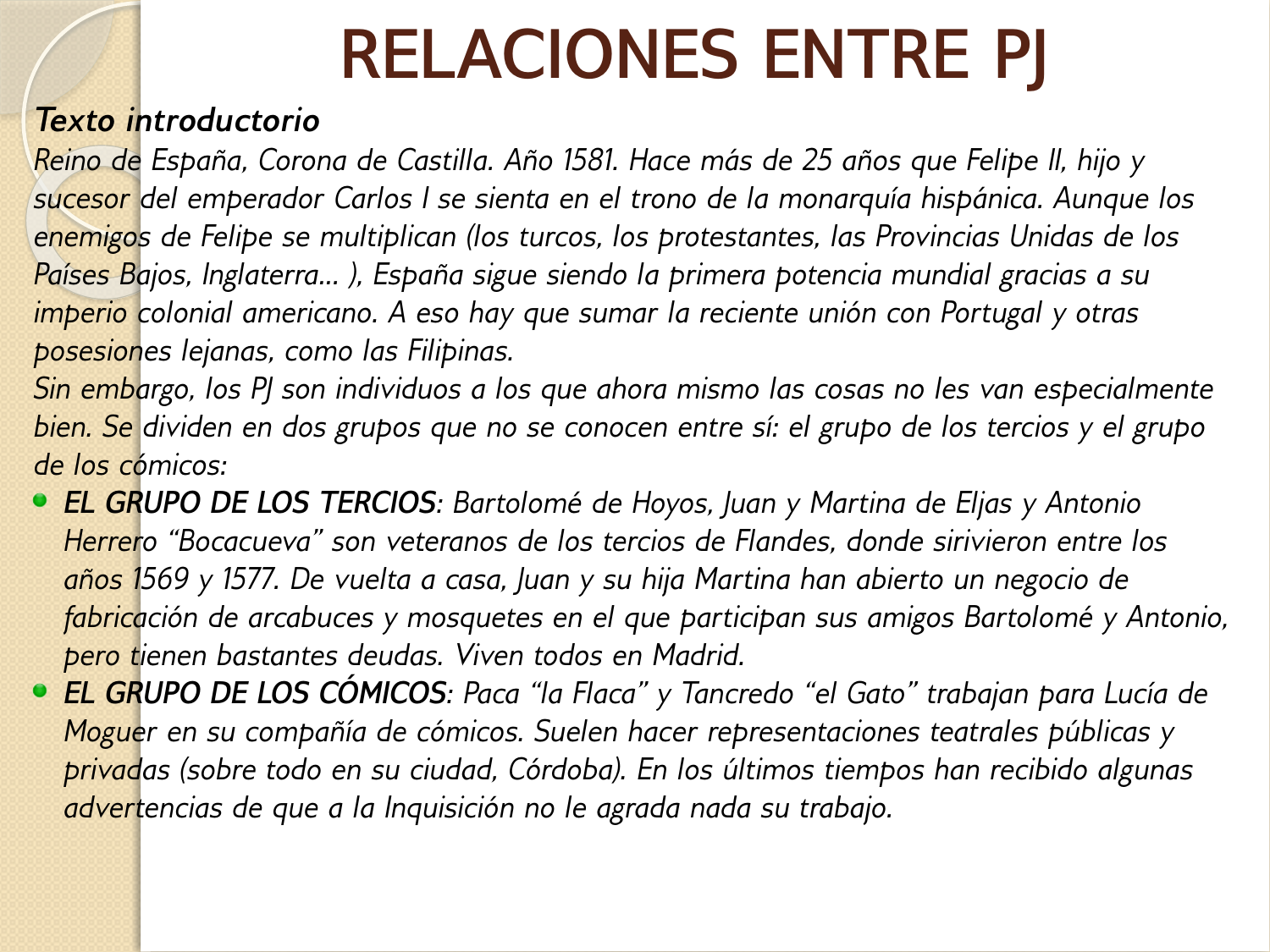

RELACIONES ENTRE PJ
Texto introductorio
Reino de España, Corona de Castilla. Año 1581. Hace más de 25 años que Felipe II, hijo y sucesor del emperador Carlos I se sienta en el trono de la monarquía hispánica. Aunque los enemigos de Felipe se multiplican (los turcos, los protestantes, las Provincias Unidas de los Países Bajos, Inglaterra... ), España sigue siendo la primera potencia mundial gracias a su imperio colonial americano. A eso hay que sumar la reciente unión con Portugal y otras posesiones lejanas, como las Filipinas.
Sin embargo, los PJ son individuos a los que ahora mismo las cosas no les van especialmente bien. Se dividen en dos grupos que no se conocen entre sí: el grupo de los tercios y el grupo de los cómicos:
EL GRUPO DE LOS TERCIOS: Bartolomé de Hoyos, Juan y Martina de Eljas y Antonio Herrero “Bocacueva” son veteranos de los tercios de Flandes, donde sirivieron entre los años 1569 y 1577. De vuelta a casa, Juan y su hija Martina han abierto un negocio de fabricación de arcabuces y mosquetes en el que participan sus amigos Bartolomé y Antonio, pero tienen bastantes deudas. Viven todos en Madrid.
EL GRUPO DE LOS CÓMICOS: Paca “la Flaca” y Tancredo “el Gato” trabajan para Lucía de Moguer en su compañía de cómicos. Suelen hacer representaciones teatrales públicas y privadas (sobre todo en su ciudad, Córdoba). En los últimos tiempos han recibido algunas advertencias de que a la Inquisición no le agrada nada su trabajo.